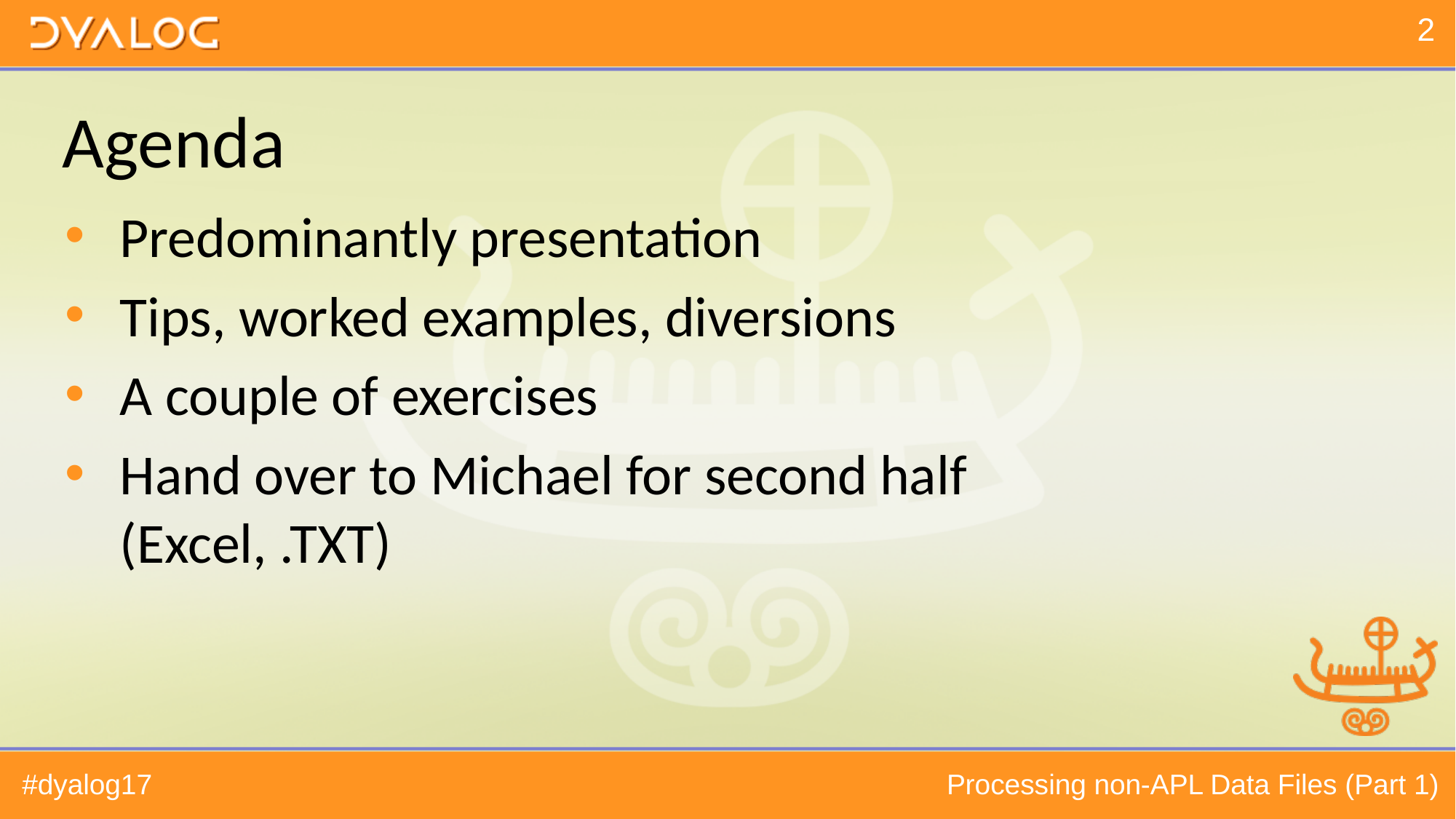

# Agenda

Predominantly presentation
Tips, worked examples, diversions
A couple of exercises
Hand over to Michael for second half
(Excel, .TXT)